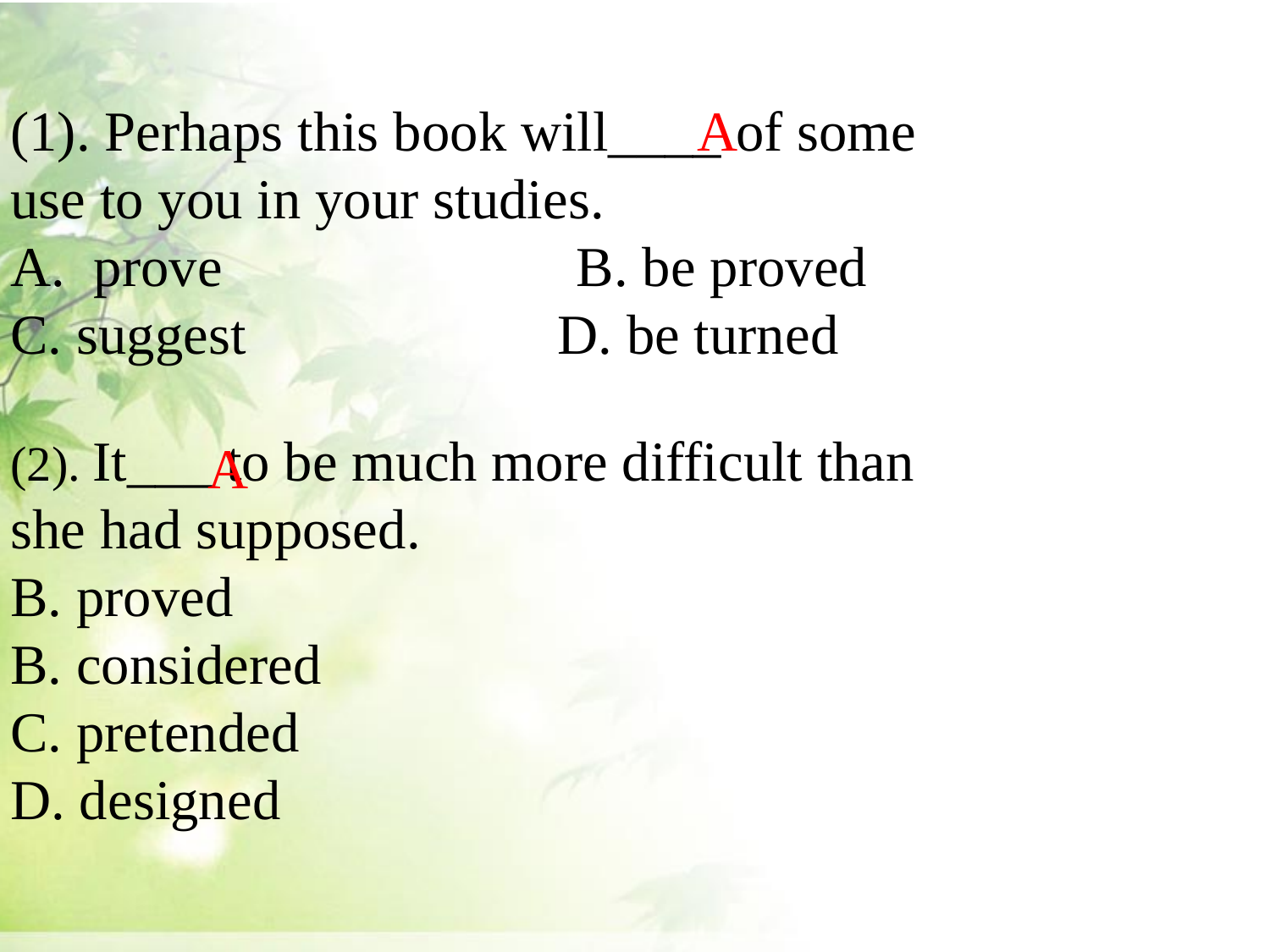

(1). Perhaps this book will____ of some
use to you in your studies.
  prove                         B. be proved
C. suggest                      D. be turned

(2). It___ to be much more difficult than
she had supposed.
 proved
B. considered
C. pretended
D. designed
A
A